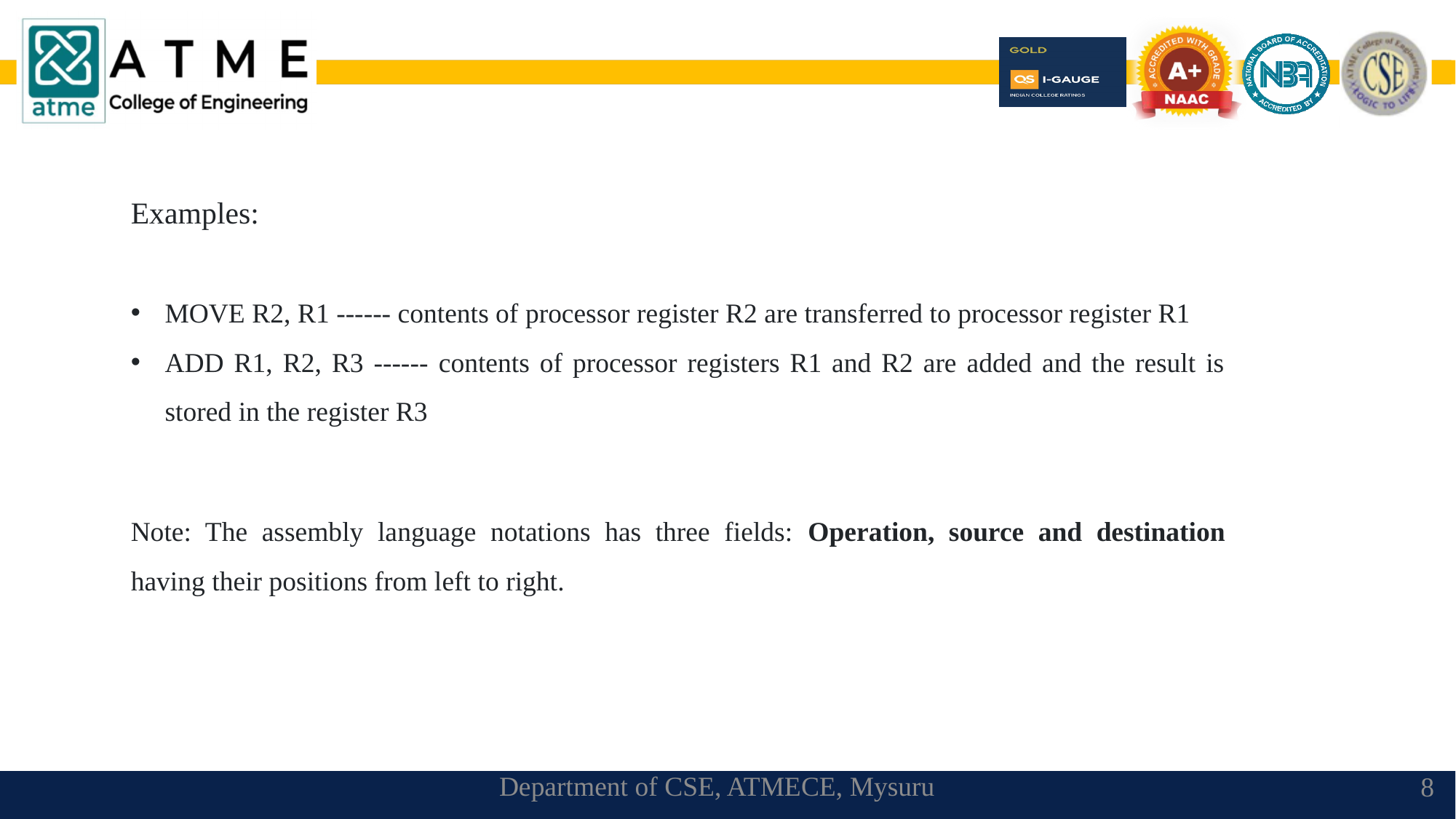

Examples:

MOVE R2, R1 ------ contents of processor register R2 are transferred to processor register R1
ADD R1, R2, R3 ------ contents of processor registers R1 and R2 are added and the result is stored in the register R3

Note: The assembly language notations has three fields: Operation, source and destination having their positions from left to right.
Department of CSE, ATMECE, Mysuru
8